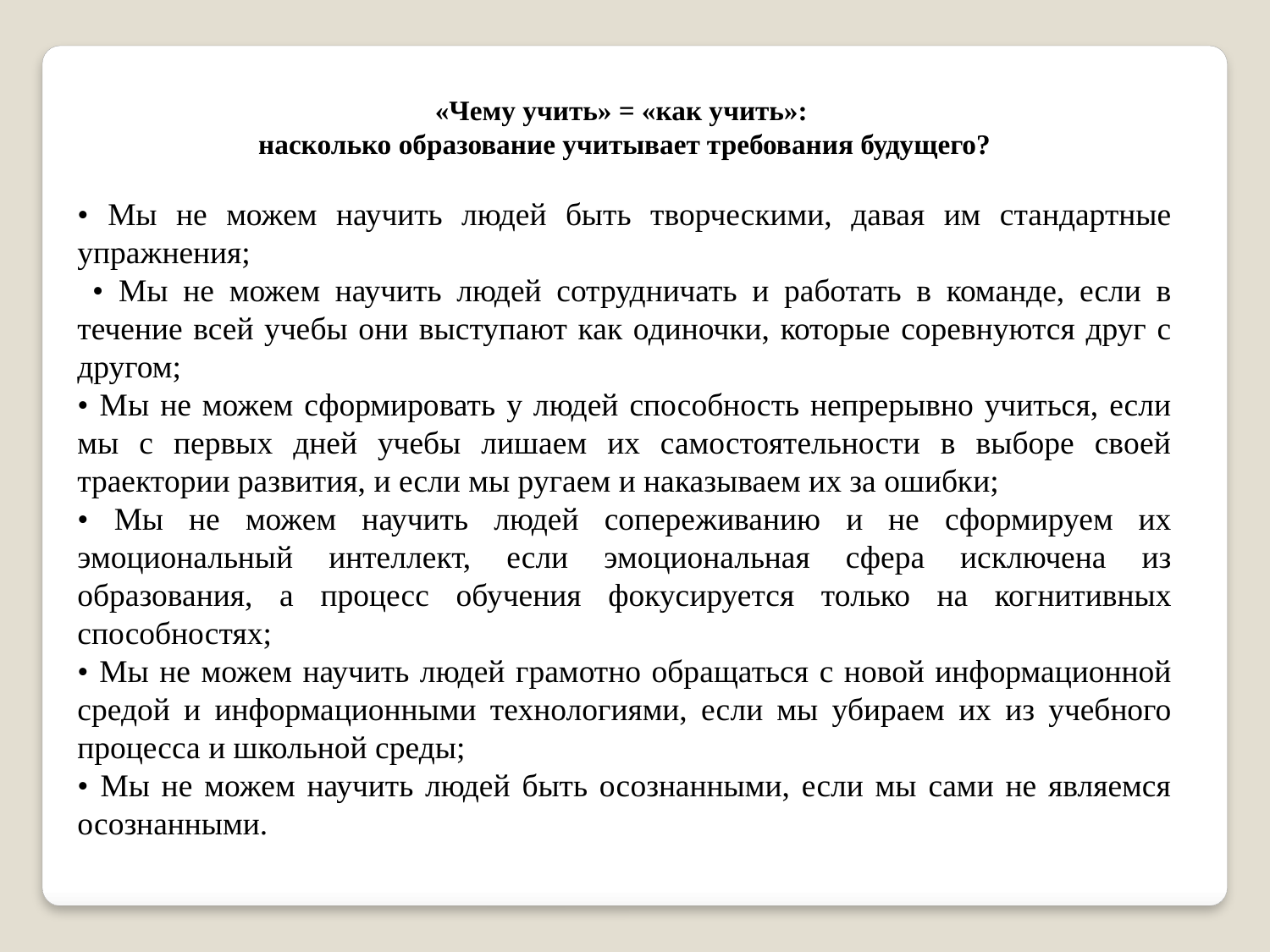

«Чему учить» = «как учить»:
насколько образование учитывает требования будущего?

• Мы не можем научить людей быть творческими, давая им стандартные упражнения;
 • Мы не можем научить людей сотрудничать и работать в команде, если в течение всей учебы они выступают как одиночки, которые соревнуются друг с другом;
• Мы не можем сформировать у людей способность непрерывно учиться, если мы с первых дней учебы лишаем их самостоятельности в выборе своей траектории развития, и если мы ругаем и наказываем их за ошибки;
• Мы не можем научить людей сопереживанию и не сформируем их эмоциональный интеллект, если эмоциональная сфера исключена из образования, а процесс обучения фокусируется только на когнитивных способностях;
• Мы не можем научить людей грамотно обращаться с новой информационной средой и информационными технологиями, если мы убираем их из учебного процесса и школьной среды;
• Мы не можем научить людей быть осознанными, если мы сами не являемся осознанными.